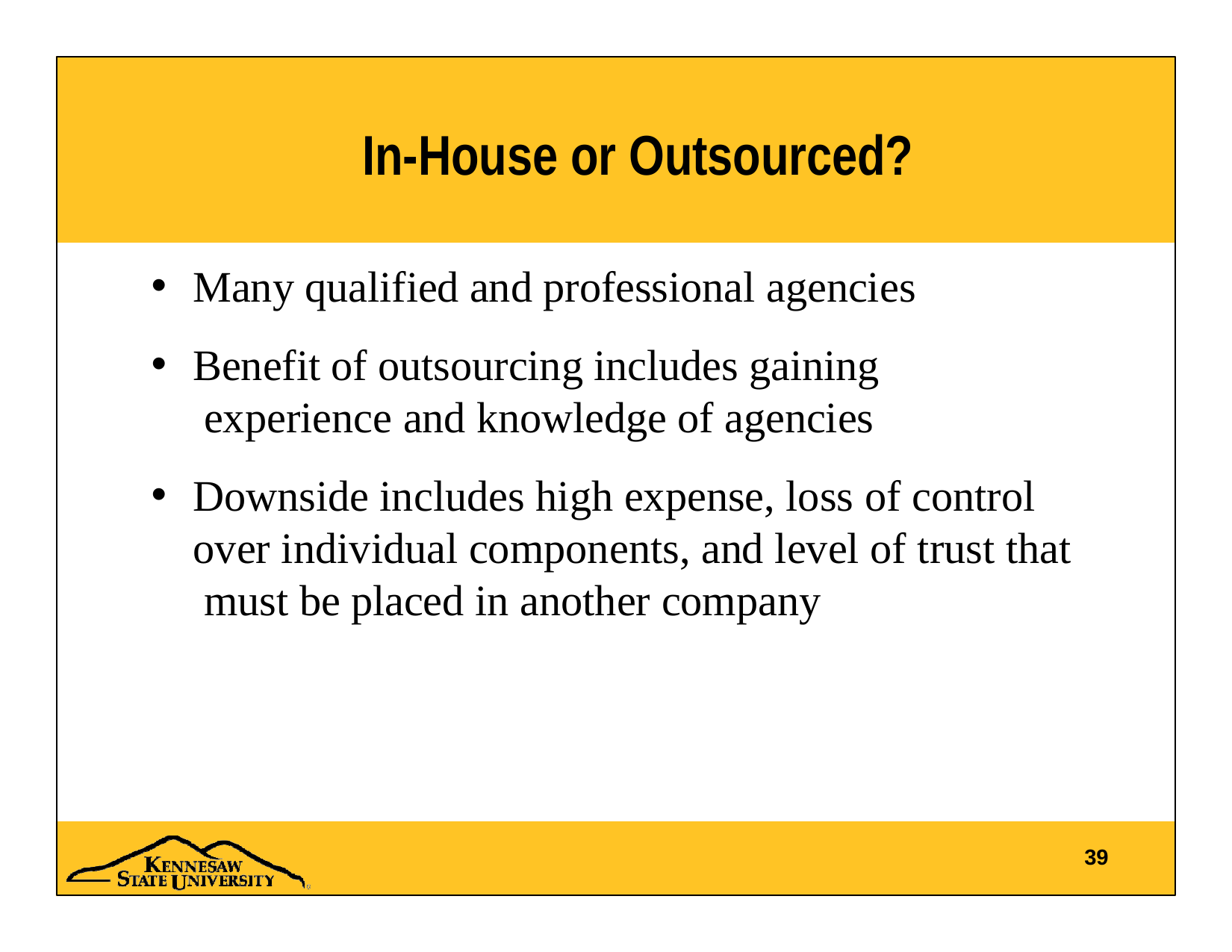

# In-House or Outsourced?
Many qualified and professional agencies
Benefit of outsourcing includes gaining  experience and knowledge of agencies
Downside includes high expense, loss of control  over individual components, and level of trust that  must be placed in another company

39